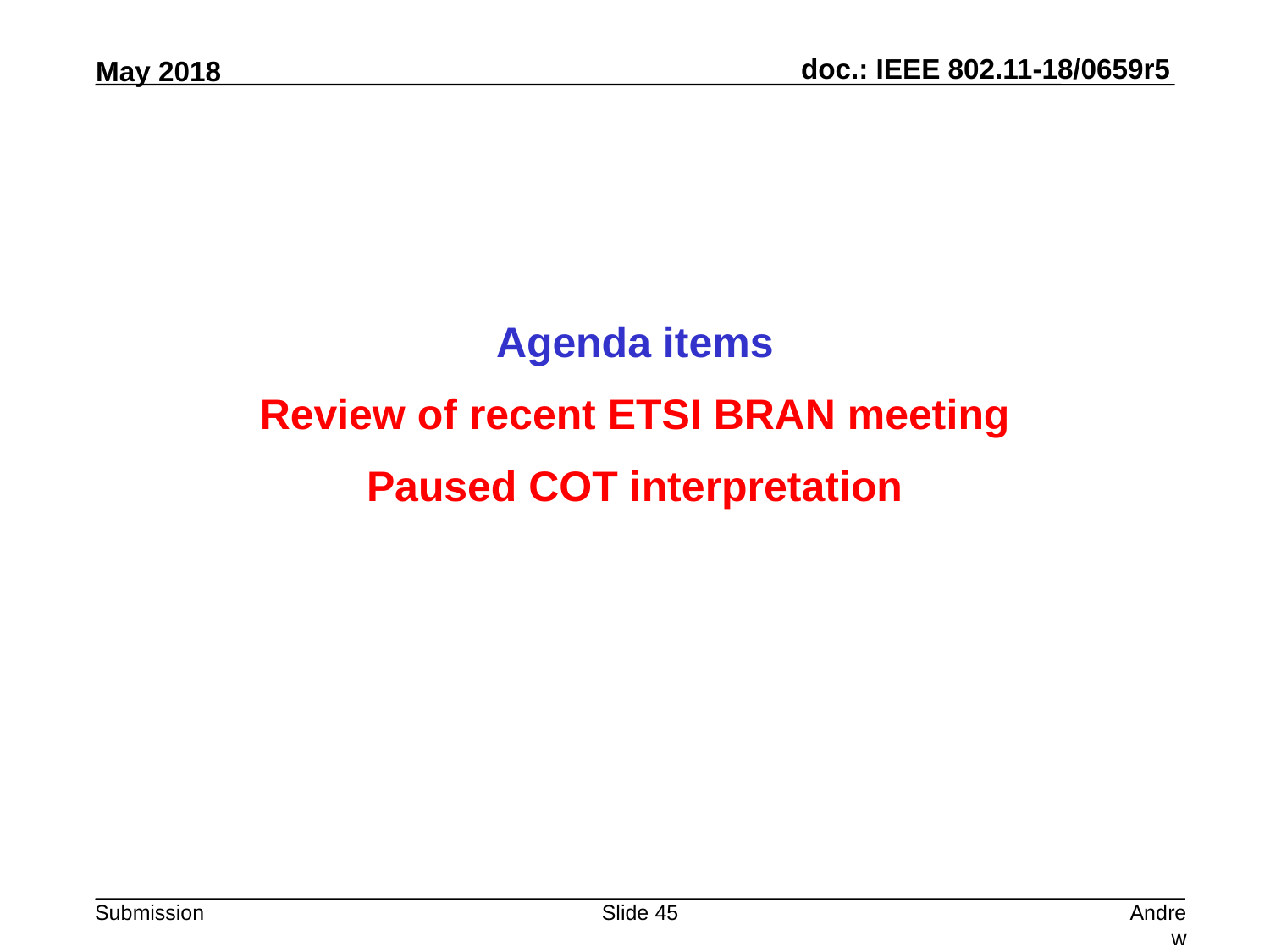

Agenda items
Review of recent ETSI BRAN meeting
Paused COT interpretation
Slide 45
Andrew Myles, Cisco